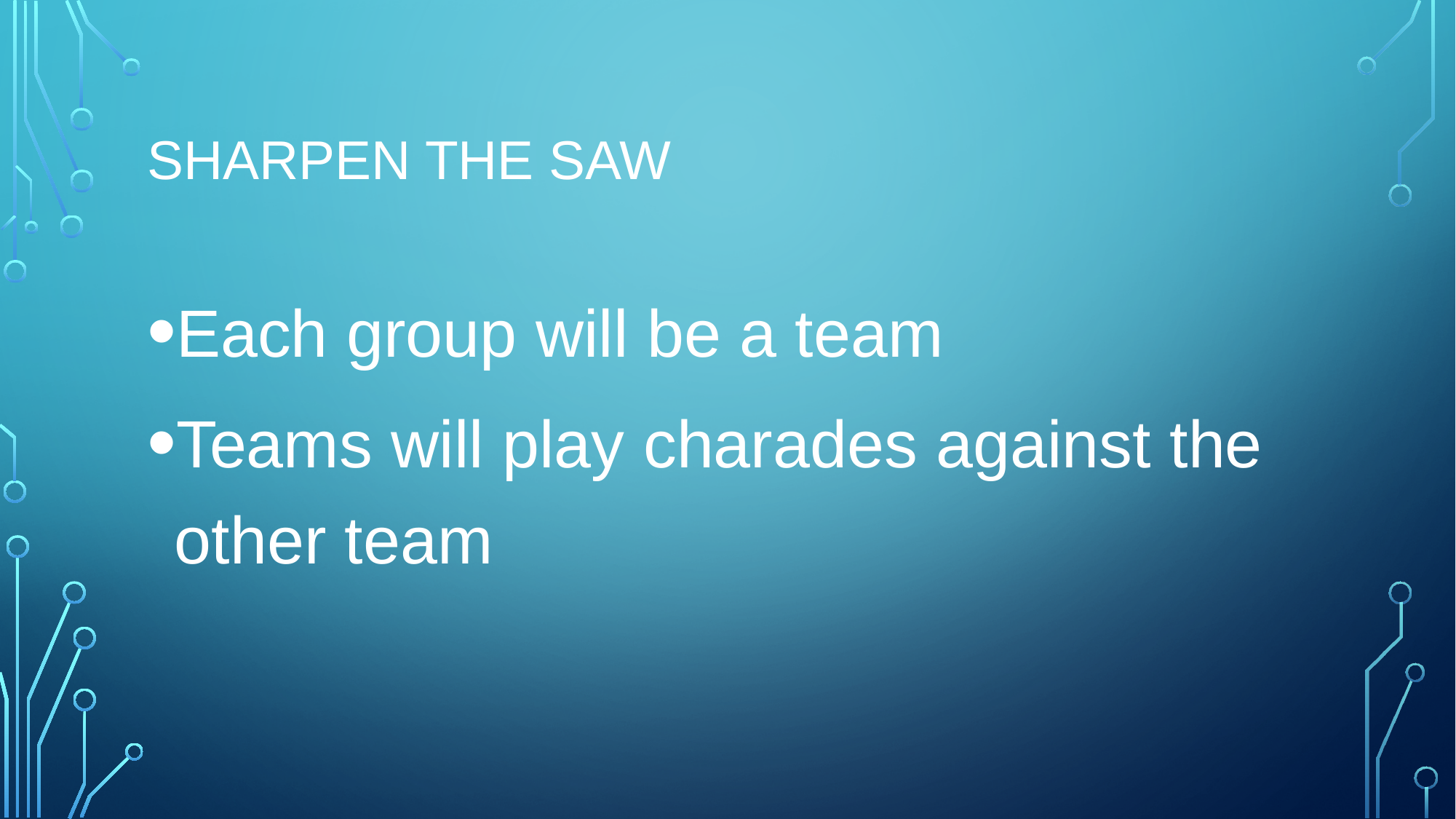

# Sharpen the saw
Each group will be a team
Teams will play charades against the other team